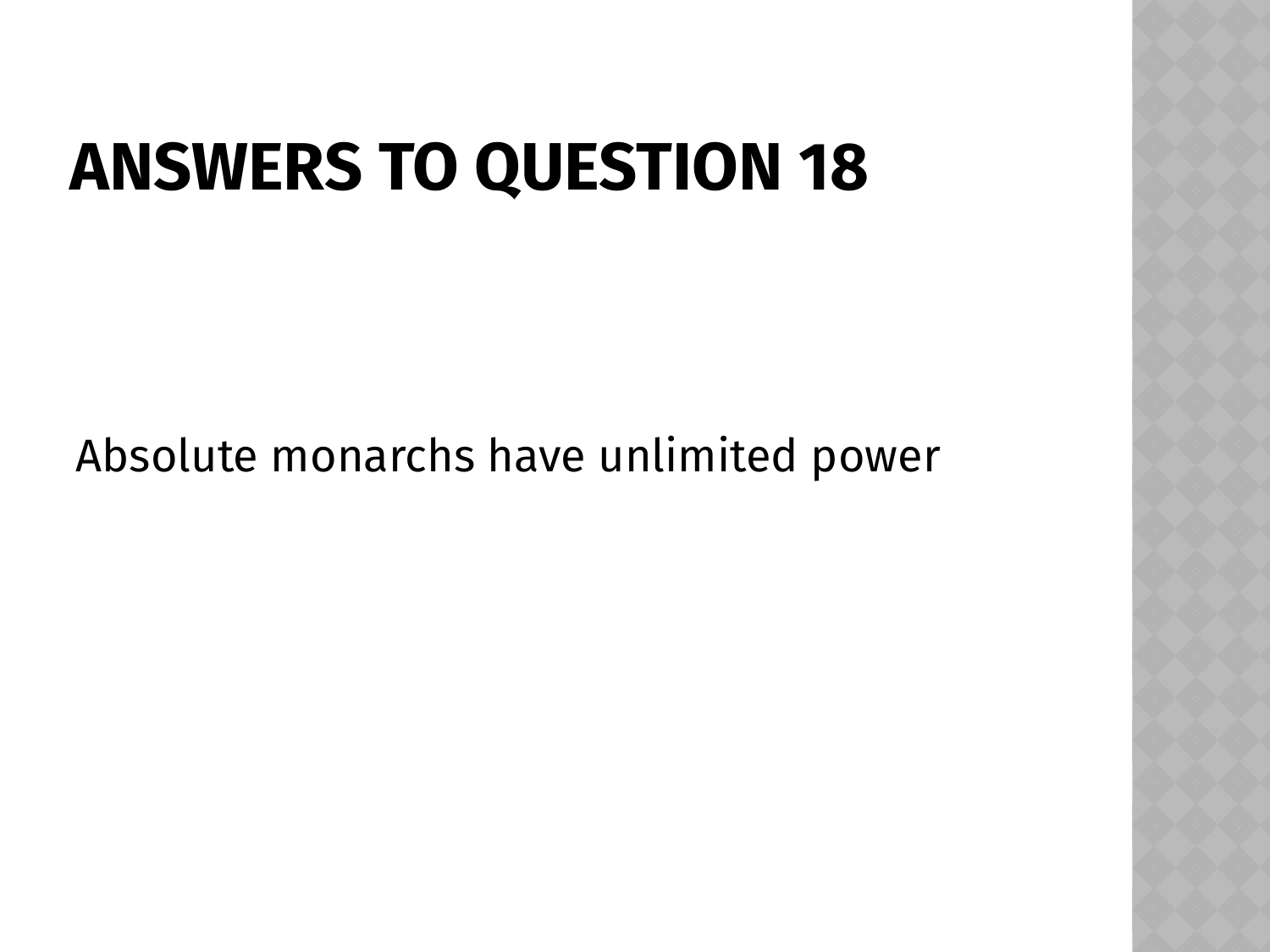

# Answers to Question 18

Absolute monarchs have unlimited power